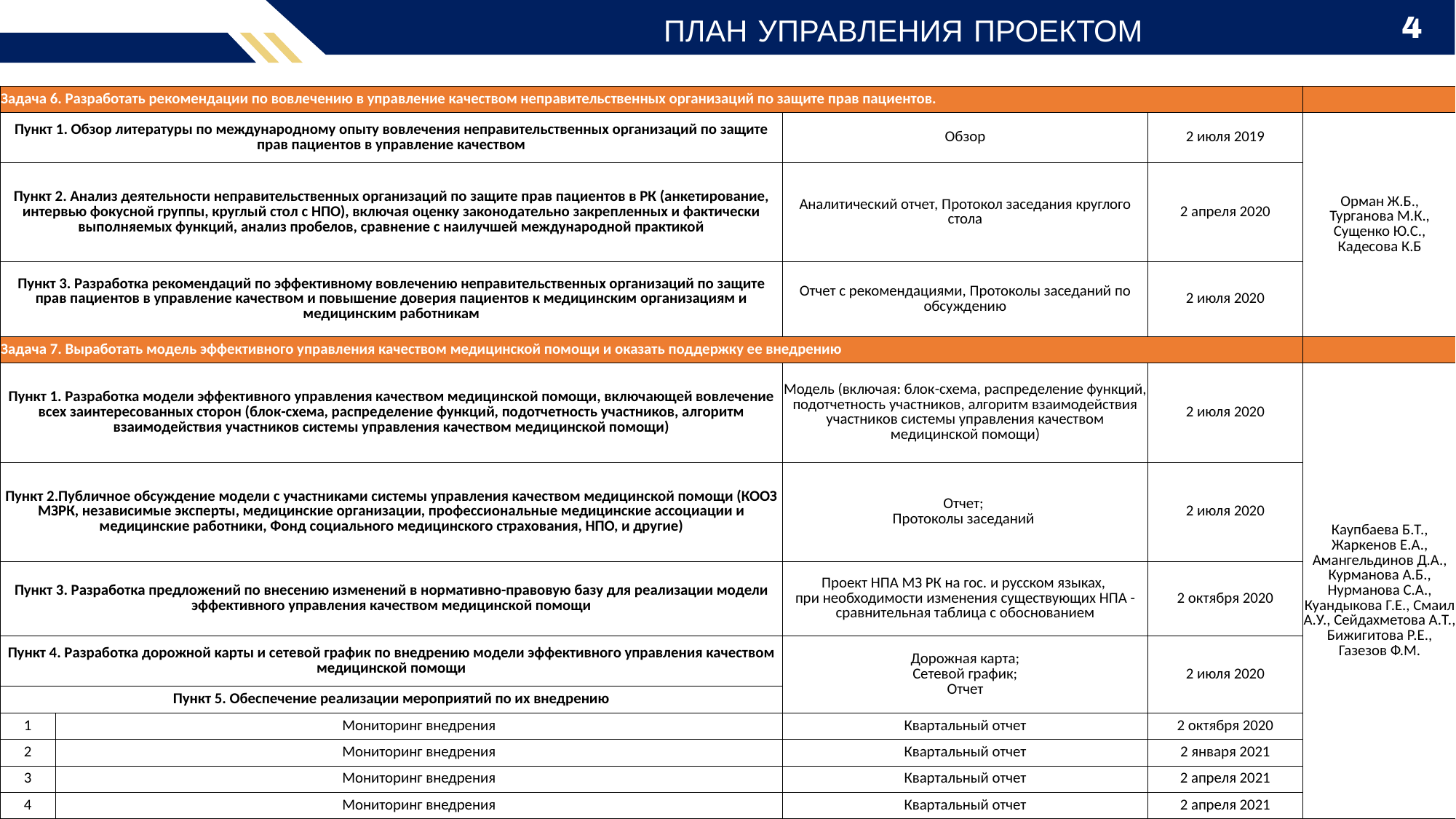

4
# ПЛАН УПРАВЛЕНИЯ ПРОЕКТОМ

| Задача 6. Разработать рекомендации по вовлечению в управление качеством неправительственных организаций по защите прав пациентов. |  |  |  |  |
| --- | --- | --- | --- | --- |
| Пункт 1. Обзор литературы по международному опыту вовлечения неправительственных организаций по защите прав пациентов в управление качеством |  | Обзор | 2 июля 2019 | Орман Ж.Б., Турганова М.К., Сущенко Ю.С., Кадесова К.Б |
| Пункт 2. Анализ деятельности неправительственных организаций по защите прав пациентов в РК (анкетирование, интервью фокусной группы, круглый стол с НПО), включая оценку законодательно закрепленных и фактически выполняемых функций, анализ пробелов, сравнение с наилучшей международной практикой |  | Аналитический отчет, Протокол заседания круглого стола | 2 апреля 2020 |  |
| Пункт 3. Разработка рекомендаций по эффективному вовлечению неправительственных организаций по защите прав пациентов в управление качеством и повышение доверия пациентов к медицинским организациям и медицинским работникам |  | Отчет с рекомендациями, Протоколы заседаний по обсуждению | 2 июля 2020 |  |
| Задача 7. Выработать модель эффективного управления качеством медицинской помощи и оказать поддержку ее внедрению |  |  |  |  |
| Пункт 1. Разработка модели эффективного управления качеством медицинской помощи, включающей вовлечение всех заинтересованных сторон (блок-схема, распределение функций, подотчетность участников, алгоритм взаимодействия участников системы управления качеством медицинской помощи) |  | Модель (включая: блок-схема, распределение функций, подотчетность участников, алгоритм взаимодействия участников системы управления качеством медицинской помощи) | 2 июля 2020 | Каупбаева Б.Т., Жаркенов Е.А., Амангельдинов Д.А., Курманова А.Б., Нурманова С.А., Куандыкова Г.Е., Смаил А.У., Сейдахметова А.Т., Бижигитова Р.Е., Газезов Ф.М. |
| Пункт 2.Публичное обсуждение модели с участниками системы управления качеством медицинской помощи (КООЗ МЗРК, независимые эксперты, медицинские организации, профессиональные медицинские ассоциации и медицинские работники, Фонд социального медицинского страхования, НПО, и другие) |  | Отчет; Протоколы заседаний | 2 июля 2020 |  |
| Пункт 3. Разработка предложений по внесению изменений в нормативно-правовую базу для реализации модели эффективного управления качеством медицинской помощи |  | Проект НПА МЗ РК на гос. и русском языках, при необходимости изменения существующих НПА - сравнительная таблица с обоснованием | 2 октября 2020 |  |
| Пункт 4. Разработка дорожной карты и сетевой график по внедрению модели эффективного управления качеством медицинской помощи |  | Дорожная карта; Сетевой график; Отчет | 2 июля 2020 |  |
| Пункт 5. Обеспечение реализации мероприятий по их внедрению |  |  |  |  |
| 1 | Мониторинг внедрения | Квартальный отчет | 2 октября 2020 |  |
| 2 | Мониторинг внедрения | Квартальный отчет | 2 января 2021 |  |
| 3 | Мониторинг внедрения | Квартальный отчет | 2 апреля 2021 |  |
| 4 | Мониторинг внедрения | Квартальный отчет | 2 апреля 2021 |  |